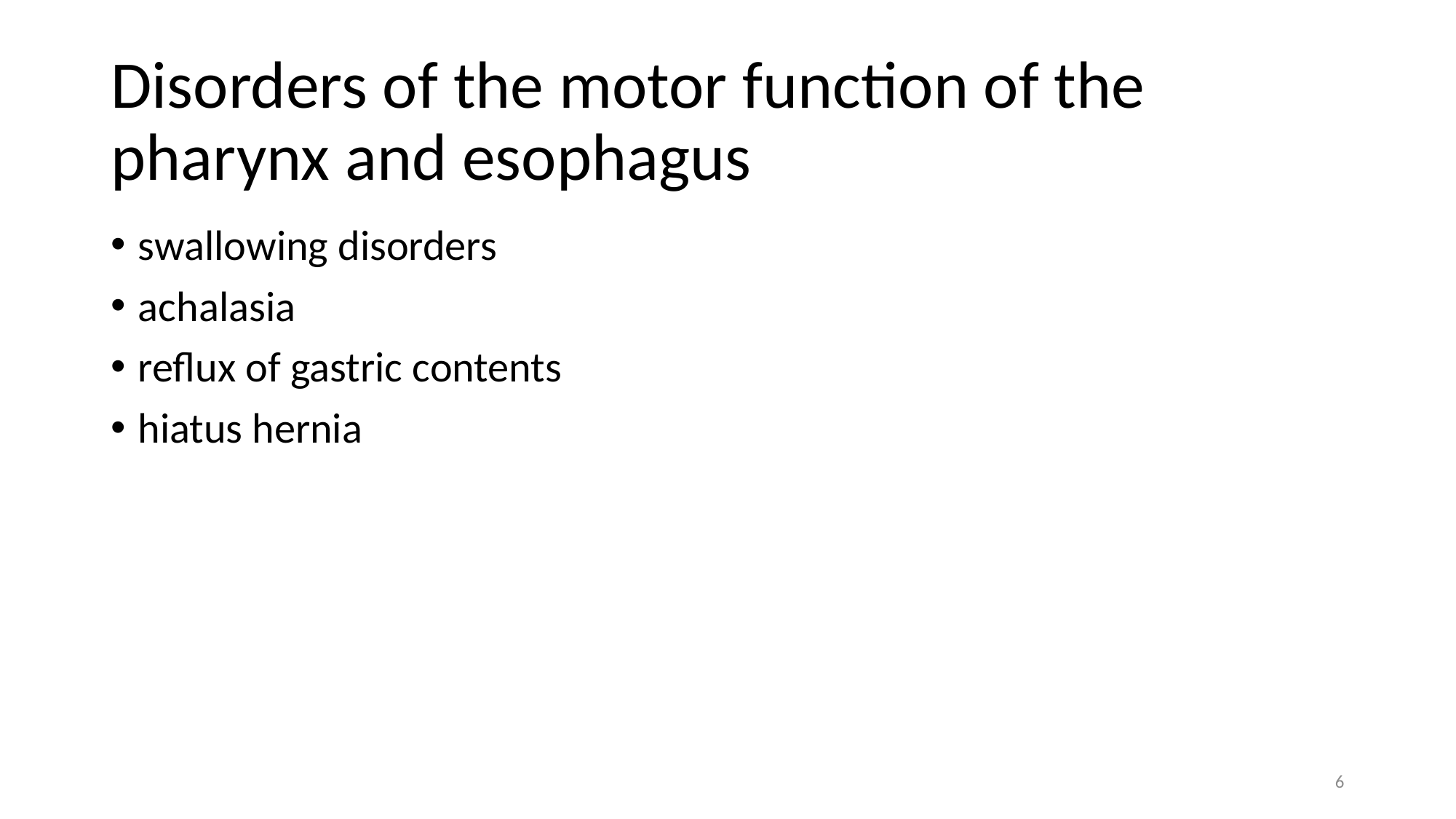

# Disorders of the motor function of the pharynx and esophagus
swallowing disorders
achalasia
reflux of gastric contents
hiatus hernia
6